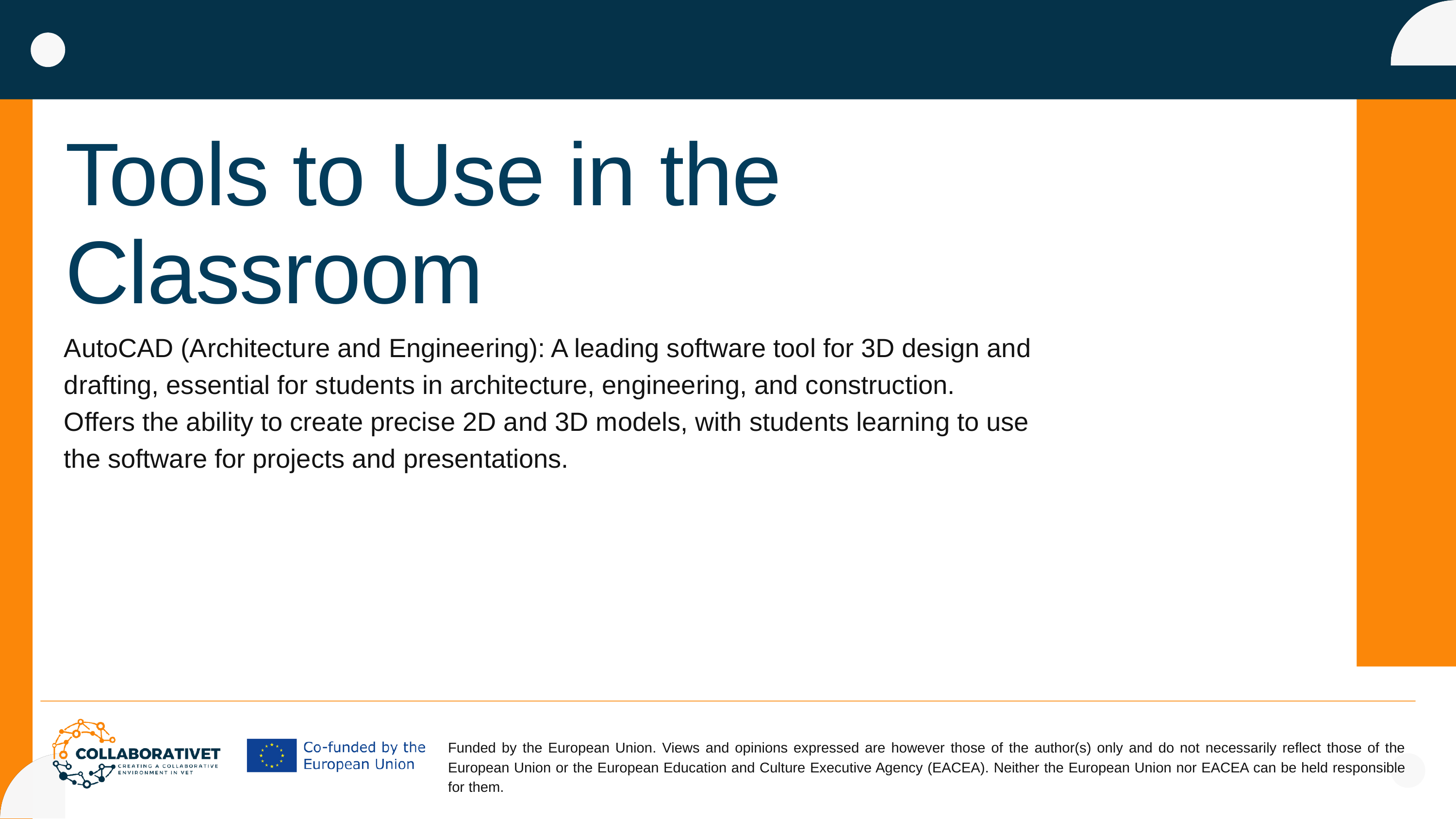

Tools to Use in the Classroom
AutoCAD (Architecture and Engineering): A leading software tool for 3D design and drafting, essential for students in architecture, engineering, and construction. Offers the ability to create precise 2D and 3D models, with students learning to use the software for projects and presentations.

Funded by the European Union. Views and opinions expressed are however those of the author(s) only and do not necessarily reflect those of the European Union or the European Education and Culture Executive Agency (EACEA). Neither the European Union nor EACEA can be held responsible for them.